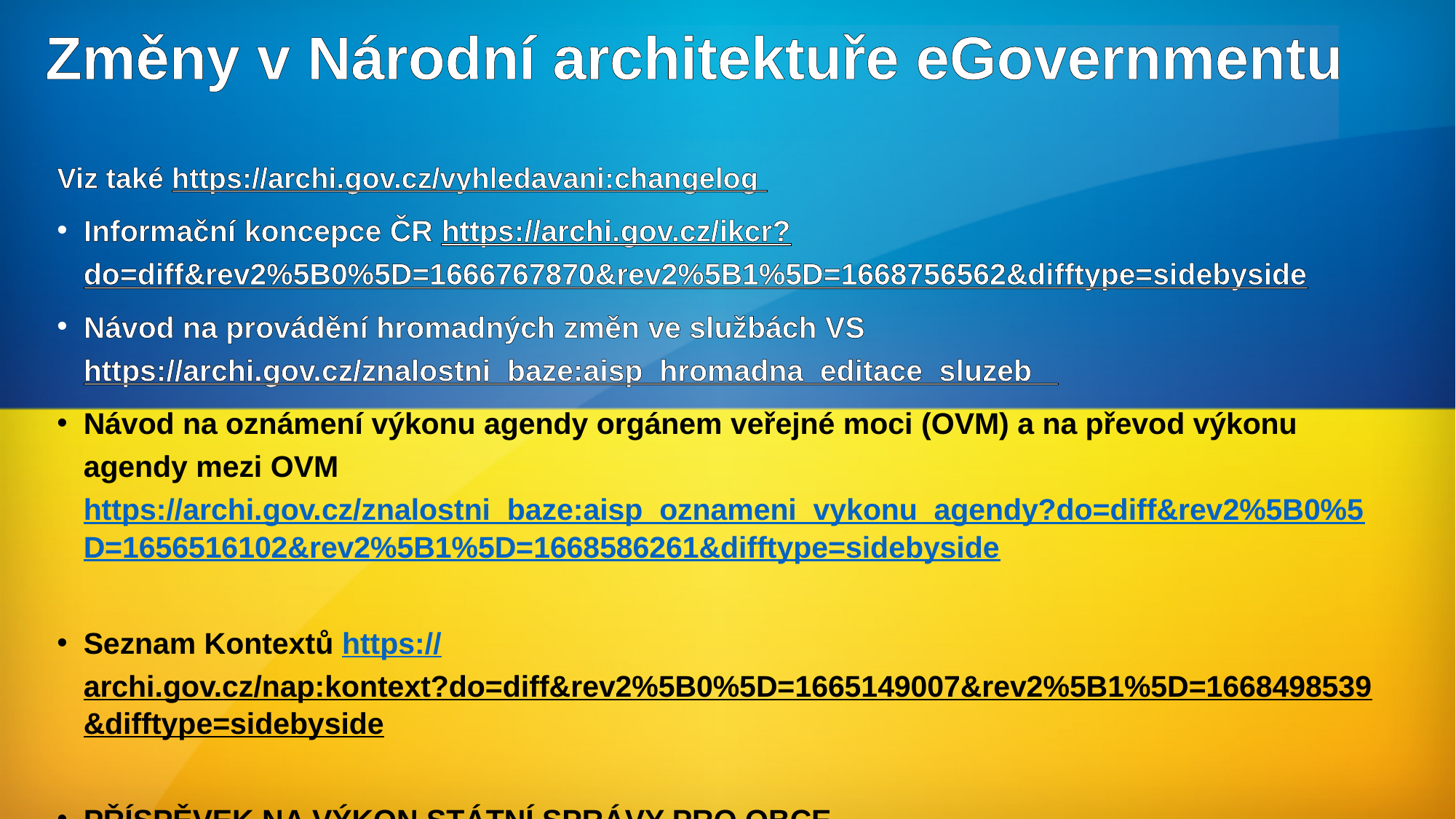

# Změny v Národní architektuře eGovernmentu
Viz také https://archi.gov.cz/vyhledavani:changelog
Informační koncepce ČR https://archi.gov.cz/ikcr?do=diff&rev2%5B0%5D=1666767870&rev2%5B1%5D=1668756562&difftype=sidebyside
Návod na provádění hromadných změn ve službách VS https://archi.gov.cz/znalostni_baze:aisp_hromadna_editace_sluzeb
Návod na oznámení výkonu agendy orgánem veřejné moci (OVM) a na převod výkonu agendy mezi OVM  https://archi.gov.cz/znalostni_baze:aisp_oznameni_vykonu_agendy?do=diff&rev2%5B0%5D=1656516102&rev2%5B1%5D=1668586261&difftype=sidebyside
Seznam Kontextů https://archi.gov.cz/nap:kontext?do=diff&rev2%5B0%5D=1665149007&rev2%5B1%5D=1668498539&difftype=sidebyside
PŘÍSPĚVEK NA VÝKON STÁTNÍ SPRÁVY PRO OBCE https://archi.gov.cz/znalostni_baze:prispevek_obce